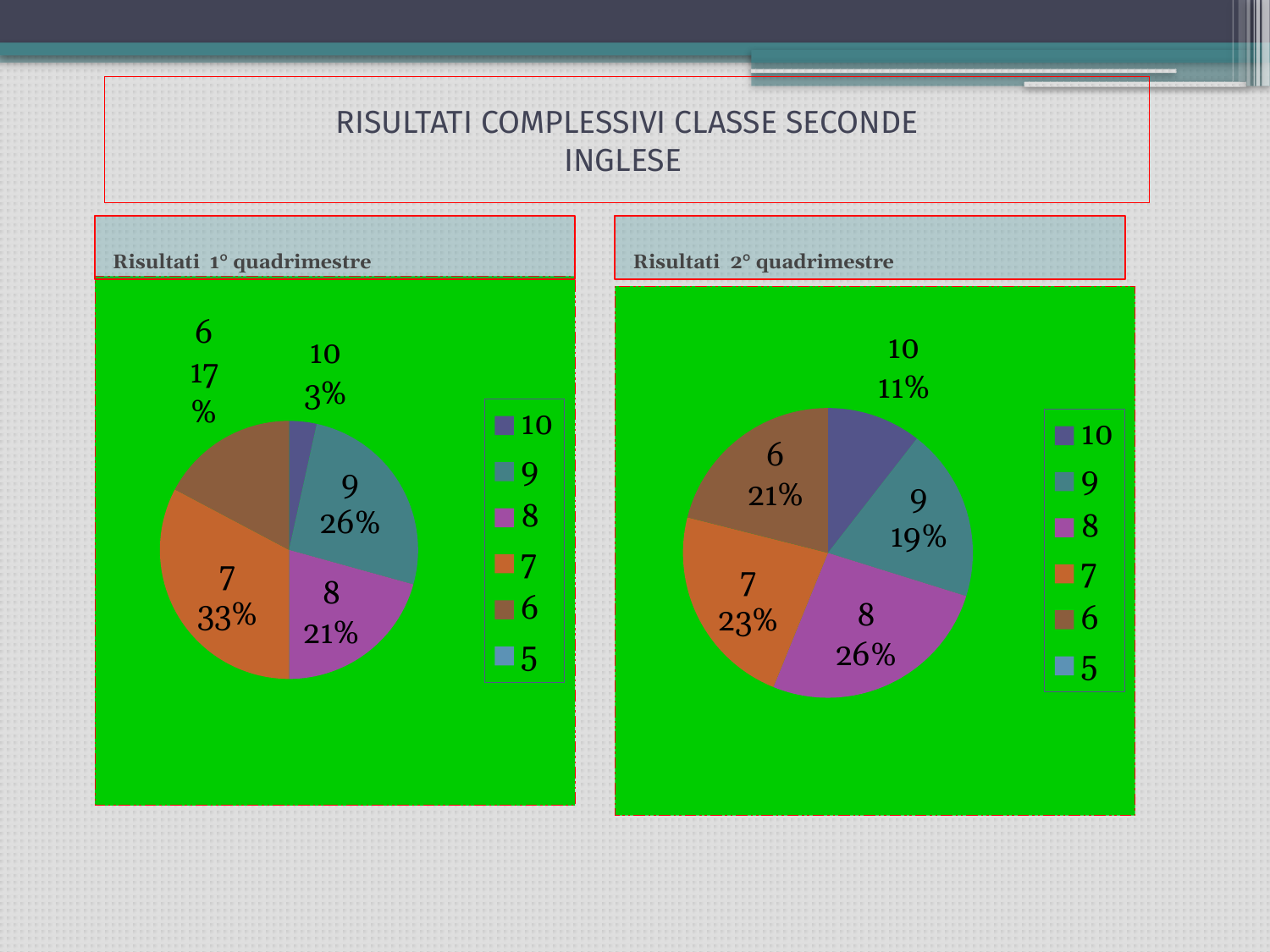

# RISULTATI COMPLESSIVI CLASSE SECONDE INGLESE

Risultati  1° quadrimestre

Risultati  2° quadrimestre

### Chart

| Category | Colonna4 |
|---|---|
| 10 | 2.0 |
| 9 | 15.0 |
| 8 | 12.0 |
| 7 | 19.0 |
| 6 | 10.0 |
| 5 | 0.0 |

### Chart

| Category | Colonna4 |
|---|---|
| 10 | 6.0 |
| 9 | 11.0 |
| 8 | 15.0 |
| 7 | 13.0 |
| 6 | 12.0 |
| 5 | 0.0 |